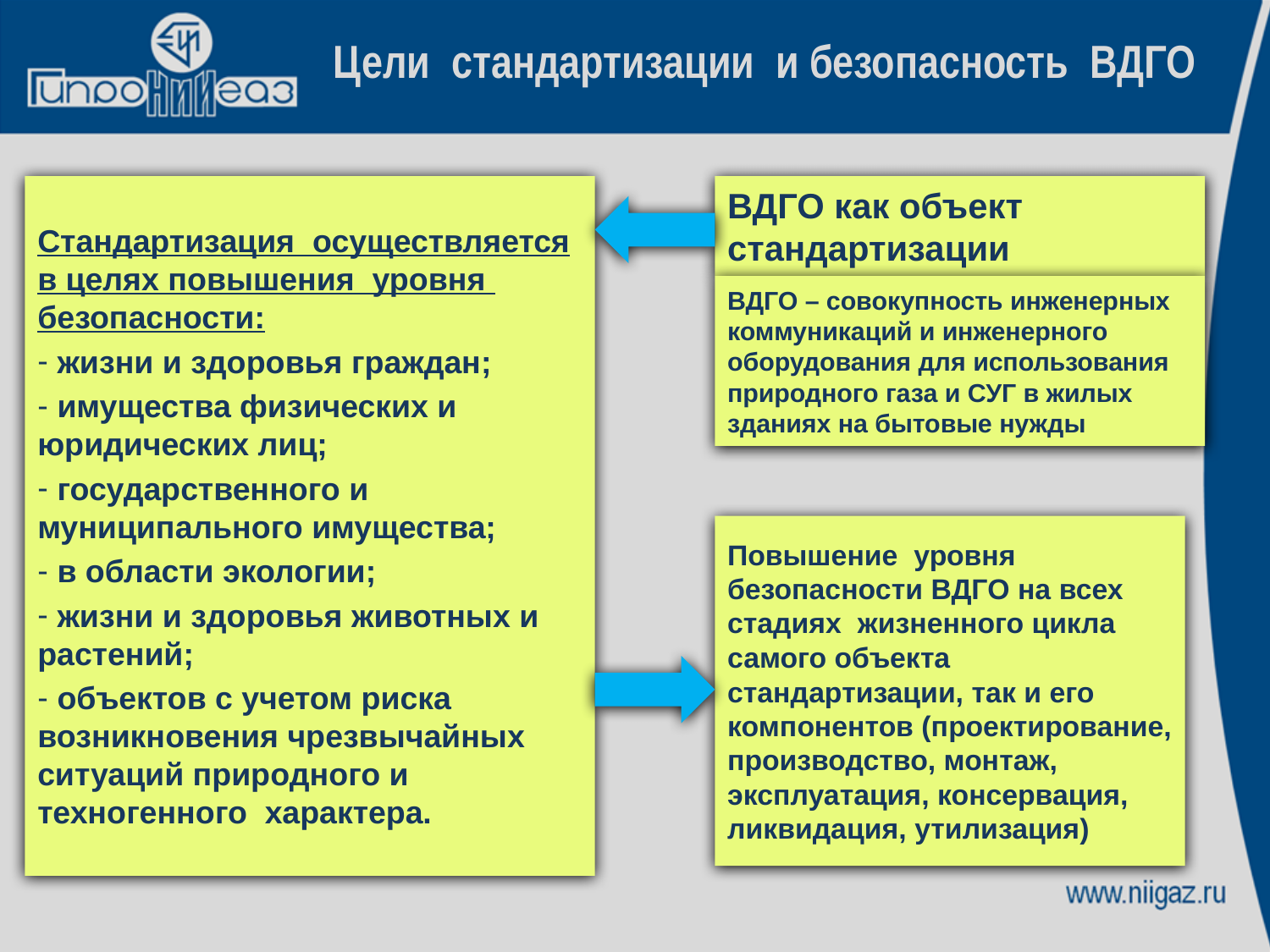

# Цели  стандартизации  и безопасность  ВДГО
Стандартизация  осуществляется в целях повышения  уровня  безопасности:
 жизни и здоровья граждан;
 имущества физических и юридических лиц;
 государственного и муниципального имущества;
 в области экологии;
 жизни и здоровья животных и растений;
 объектов с учетом риска возникновения чрезвычайных ситуаций природного и техногенного  характера.
ВДГО как объект  стандартизации

ВДГО – совокупность инженерных коммуникаций и инженерного оборудования для использования природного газа и СУГ в жилых зданиях на бытовые нужды
Повышение  уровня безопасности ВДГО на всех стадиях  жизненного цикла  самого объекта стандартизации, так и его компонентов (проектирование, производство, монтаж, эксплуатация, консервация, ликвидация, утилизация)